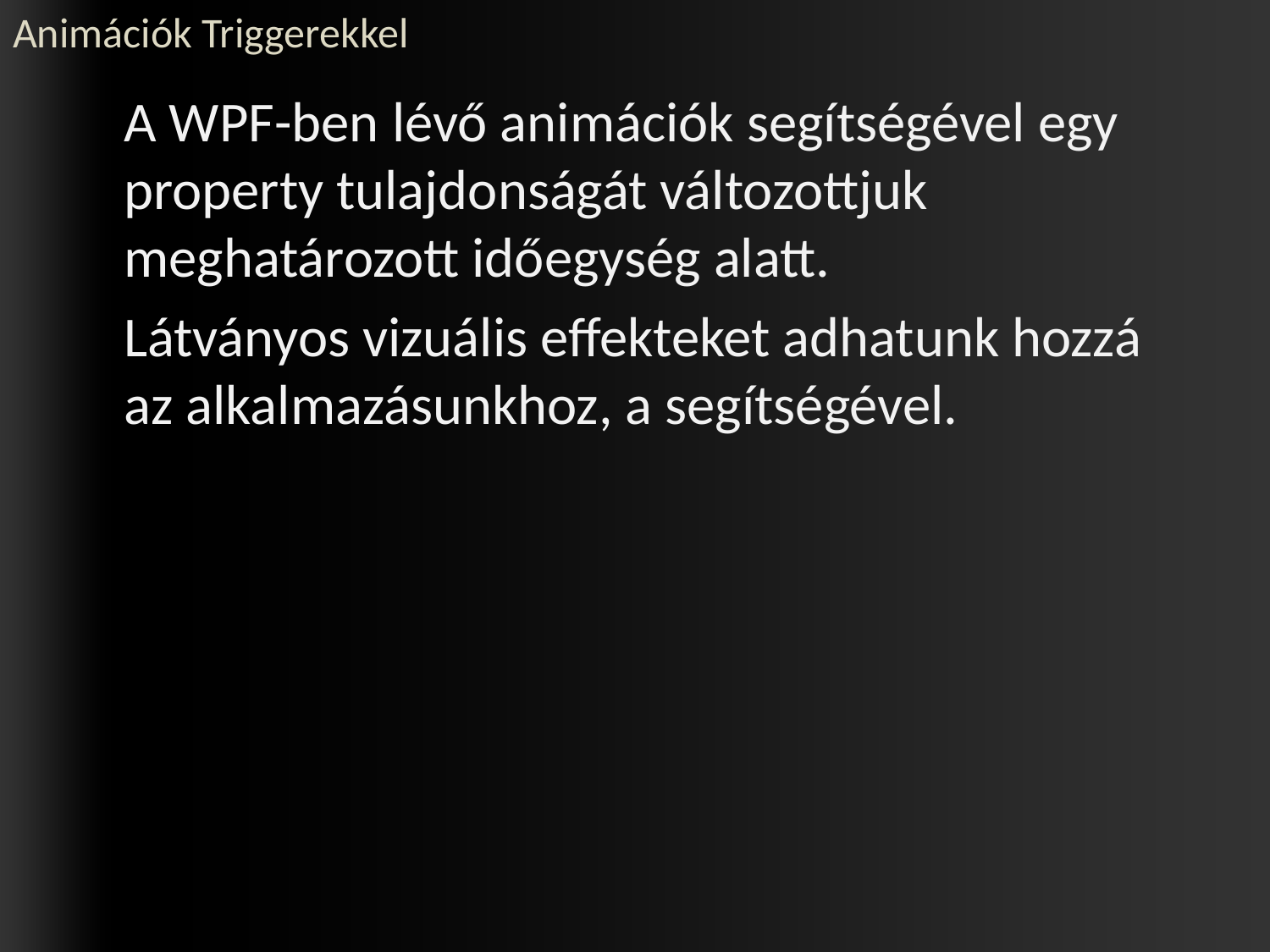

# Animációk Triggerekkel
	A WPF-ben lévő animációk segítségével egy property tulajdonságát változottjuk meghatározott időegység alatt.
	Látványos vizuális effekteket adhatunk hozzá az alkalmazásunkhoz, a segítségével.